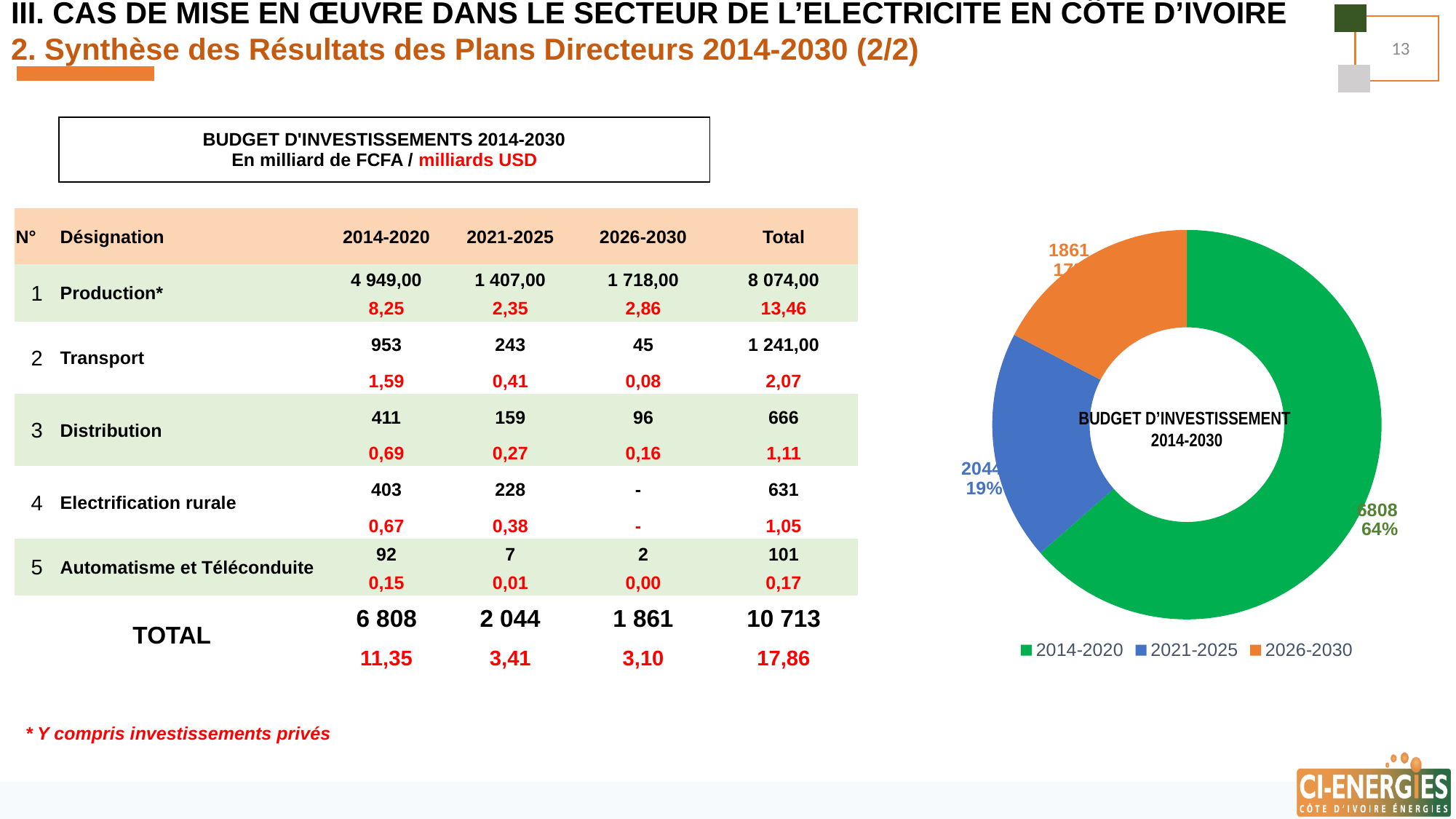

III. CAS DE MISE EN ŒUVRE DANS LE SECTEUR DE L’ELECTRICITE EN CÔTE D’IVOIRE
2. Synthèse des Résultats des Plans Directeurs 2014-2030 (2/2)
13
|  |  |  |  |  |  |
| --- | --- | --- | --- | --- | --- |
|  | BUDGET D'INVESTISSEMENTS 2014-2030 En milliard de FCFA / milliards USD |  |  |  |  |
|  |  |  |  |  |  |
| N° | Désignation | 2014-2020 | 2021-2025 | 2026-2030 | Total |
| 1 | Production\* | 4 949,00 | 1 407,00 | 1 718,00 | 8 074,00 |
|  |  | 8,25 | 2,35 | 2,86 | 13,46 |
| 2 | Transport | 953 | 243 | 45 | 1 241,00 |
|  |  | 1,59 | 0,41 | 0,08 | 2,07 |
| 3 | Distribution | 411 | 159 | 96 | 666 |
|  |  | 0,69 | 0,27 | 0,16 | 1,11 |
| 4 | Electrification rurale | 403 | 228 | - | 631 |
|  |  | 0,67 | 0,38 | - | 1,05 |
| 5 | Automatisme et Téléconduite | 92 | 7 | 2 | 101 |
|  |  | 0,15 | 0,01 | 0,00 | 0,17 |
| TOTAL |  | 6 808 | 2 044 | 1 861 | 10 713 |
|  |  | 11,35 | 3,41 | 3,10 | 17,86 |

### Chart

| Category |  |
|---|---|
| 2014-2020 | 6808.0 |
| 2021-2025 | 2044.0 |
| 2026-2030 | 1861.0 |
BUDGET D’INVESTISSEMENT
2014-2030
* Y compris investissements privés